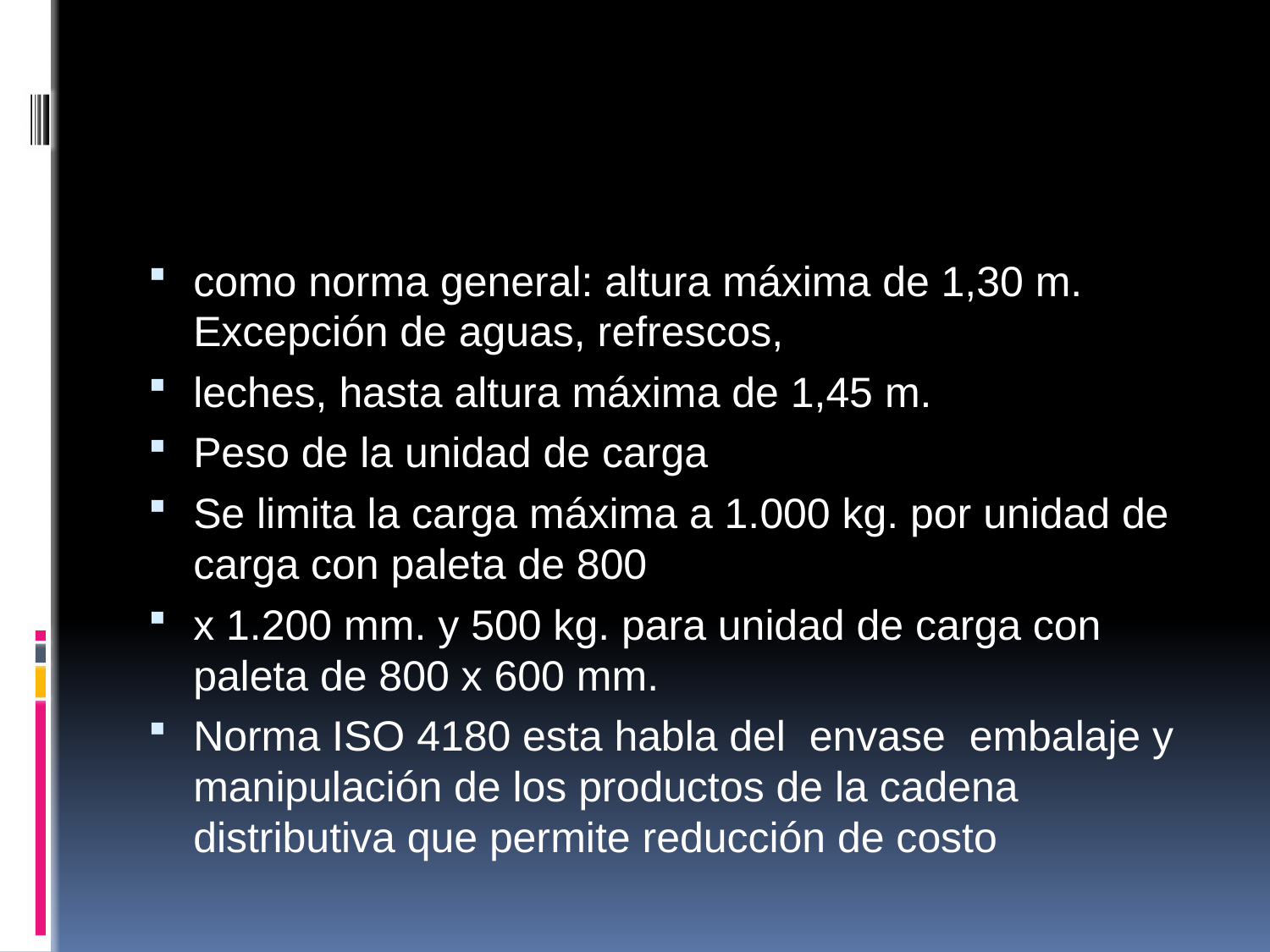

como norma general: altura máxima de 1,30 m. Excepción de aguas, refrescos,
leches, hasta altura máxima de 1,45 m.
Peso de la unidad de carga
Se limita la carga máxima a 1.000 kg. por unidad de carga con paleta de 800
x 1.200 mm. y 500 kg. para unidad de carga con paleta de 800 x 600 mm.
Norma ISO 4180 esta habla del  envase  embalaje y manipulación de los productos de la cadena distributiva que permite reducción de costo